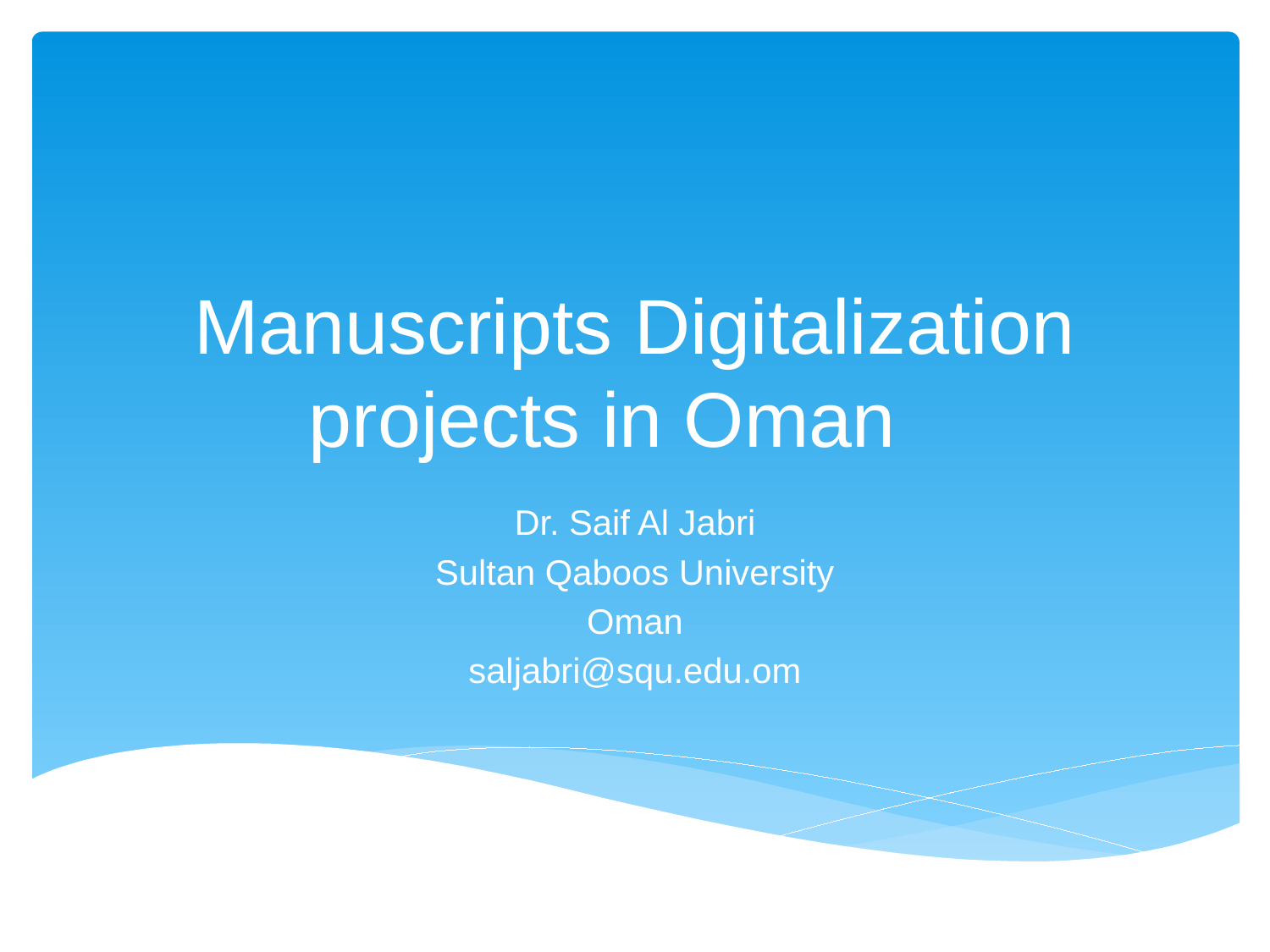

# Manuscripts Digitalization projects in Oman
Dr. Saif Al Jabri
Sultan Qaboos University
Oman
saljabri@squ.edu.om